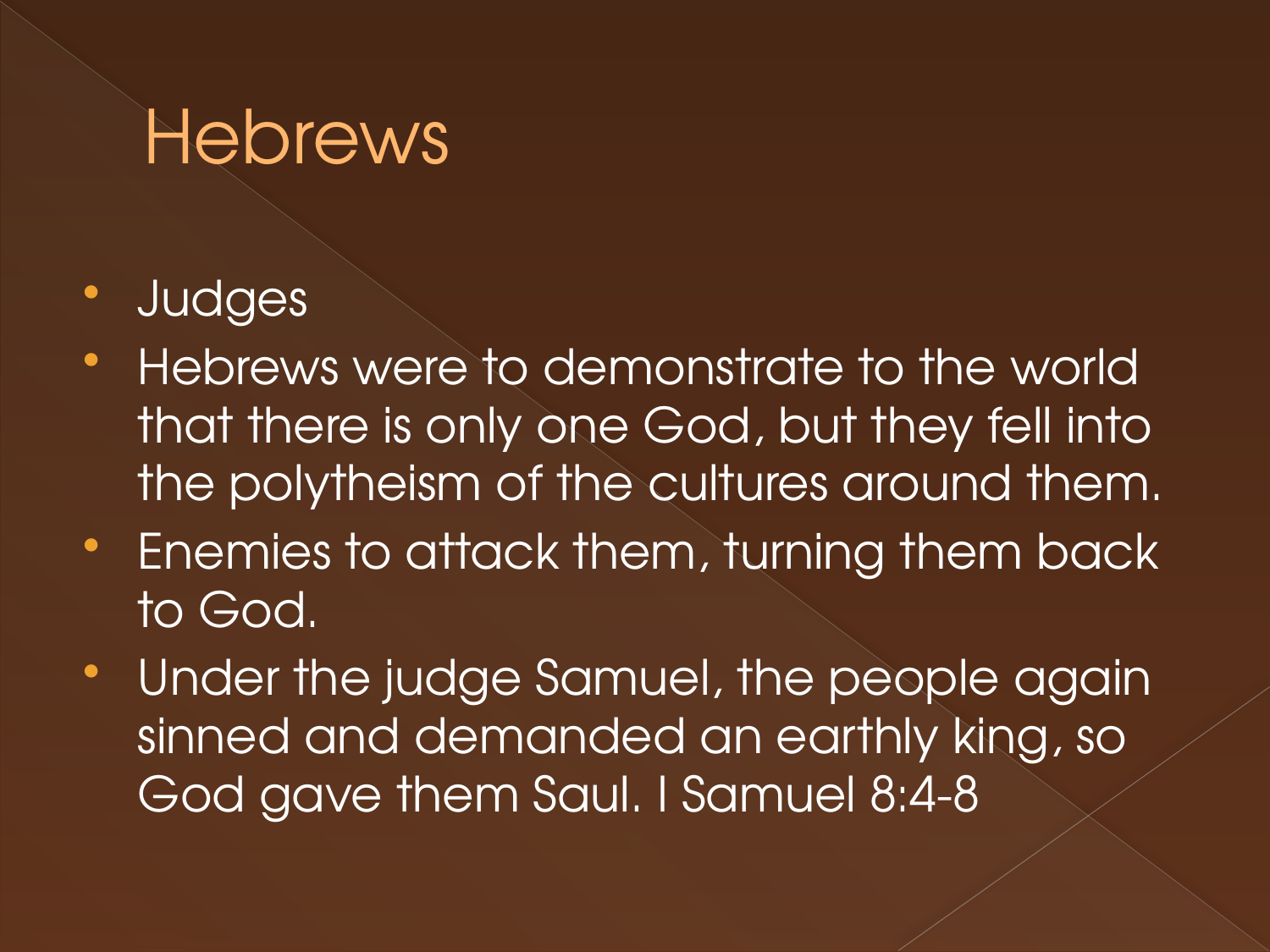

# Hebrews
Judges
Hebrews were to demonstrate to the world that there is only one God, but they fell into the polytheism of the cultures around them.
Enemies to attack them, turning them back to God.
Under the judge Samuel, the people again sinned and demanded an earthly king, so God gave them Saul. I Samuel 8:4-8